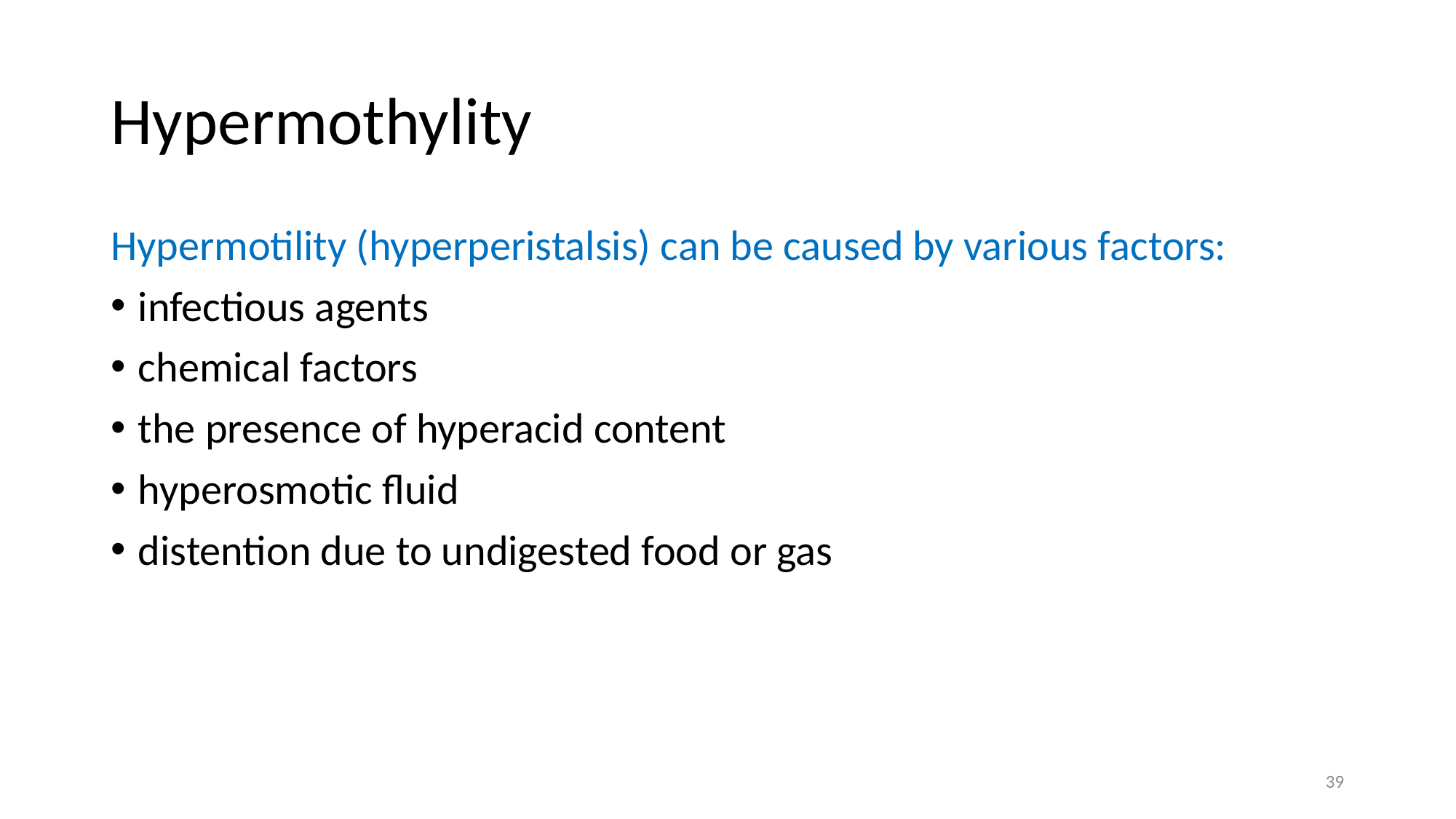

# Hypermothylity
Hypermotility (hyperperistalsis) can be caused by various factors:
infectious agents
chemical factors
the presence of hyperacid content
hyperosmotic fluid
distention due to undigested food or gas
39